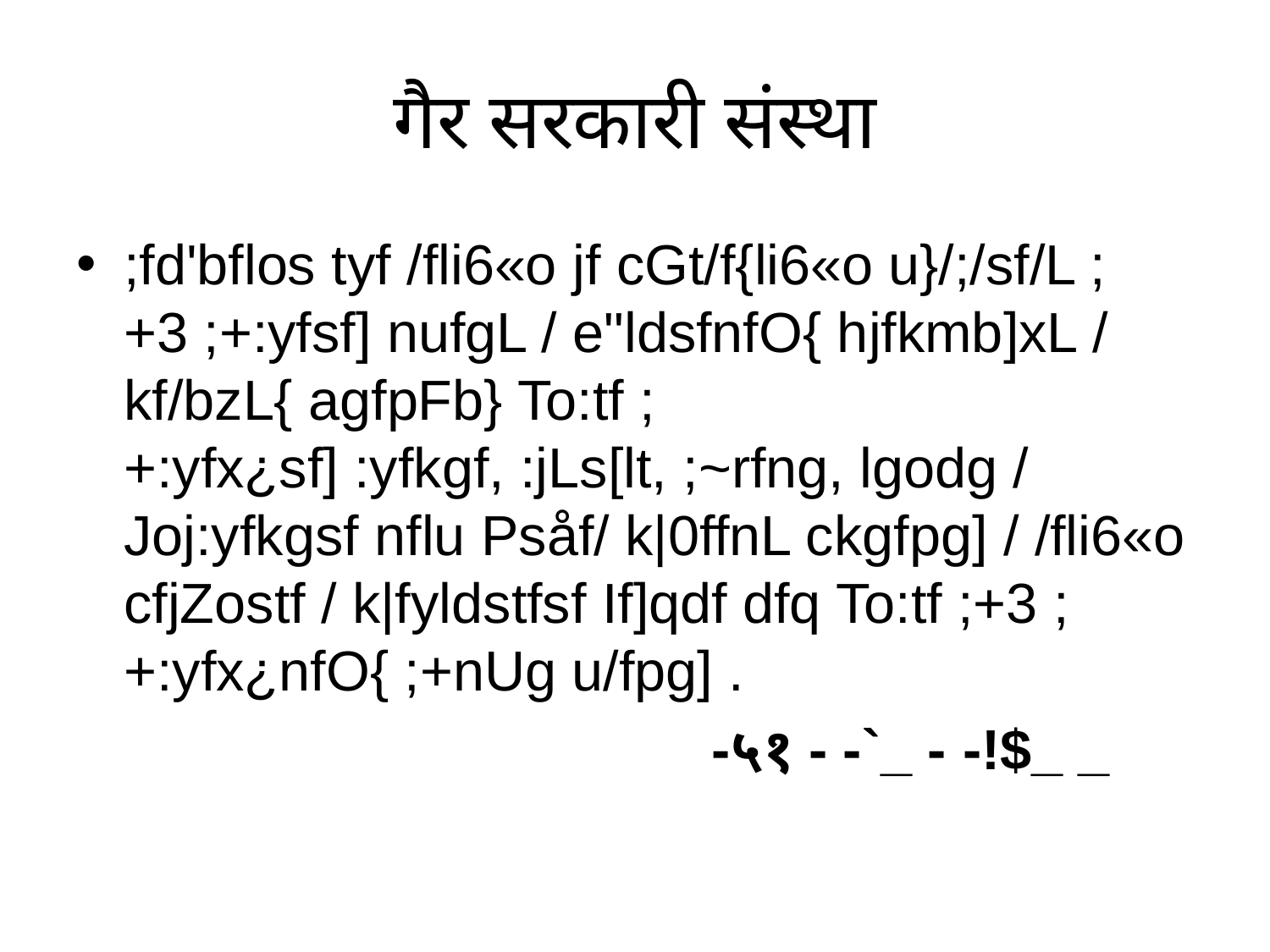

# गैर सरकारी संस्था
;fd'bflos tyf /fli6«o jf cGt/f{li6«o u}/;/sf/L ;+3 ;+:yfsf] nufgL / e"ldsfnfO{ hjfkmb]xL / kf/bzL{ agfpFb} To:tf ;+:yfx¿sf] :yfkgf, :jLs[lt, ;~rfng, lgodg / Joj:yfkgsf nflu Psåf/ k|0ffnL ckgfpg] / /fli6«o cfjZostf / k|fyldstfsf If]qdf dfq To:tf ;+3 ;+:yfx¿nfO{ ;+nUg u/fpg] .
					-५१ - -`_ - -!$_ _